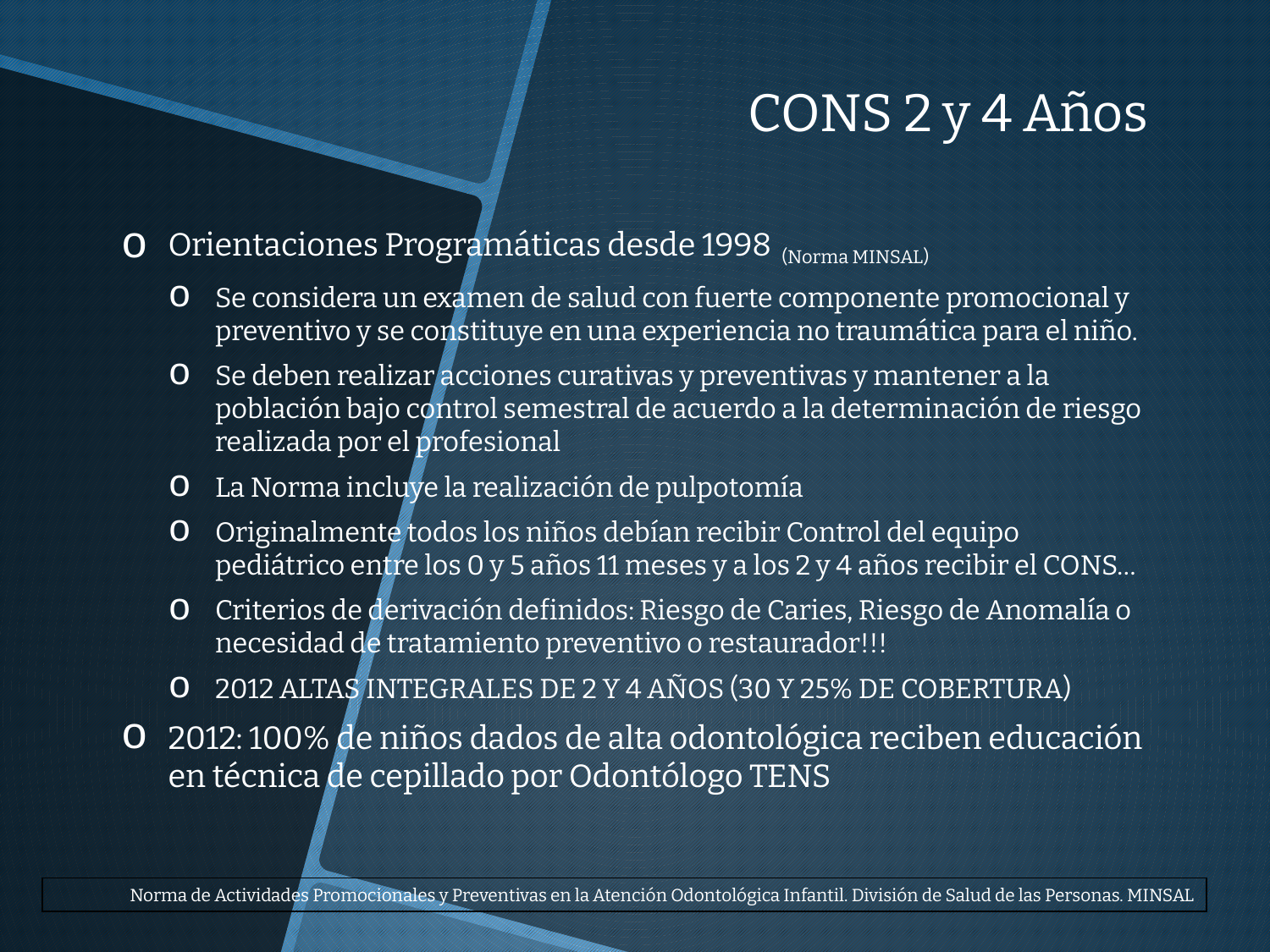

# CONS 2 y 4 Años
Orientaciones Programáticas desde 1998  (Norma MINSAL)
Se considera un examen de salud con fuerte componente promocional y preventivo y se constituye en una experiencia no traumática para el niño.
Se deben realizar acciones curativas y preventivas y mantener a la población bajo control semestral de acuerdo a la determinación de riesgo realizada por el profesional
La Norma incluye la realización de pulpotomía
Originalmente todos los niños debían recibir Control del equipo pediátrico entre los 0 y 5 años 11 meses y a los 2 y 4 años recibir el CONS…
Criterios de derivación definidos: Riesgo de Caries, Riesgo de Anomalía o necesidad de tratamiento preventivo o restaurador!!!
2012 ALTAS INTEGRALES DE 2 Y 4 AÑOS (30 Y 25% DE COBERTURA)
2012: 100% de niños dados de alta odontológica reciben educación en técnica de cepillado por Odontólogo TENS
Norma de Actividades Promocionales y Preventivas en la Atención Odontológica Infantil. División de Salud de las Personas. MINSAL